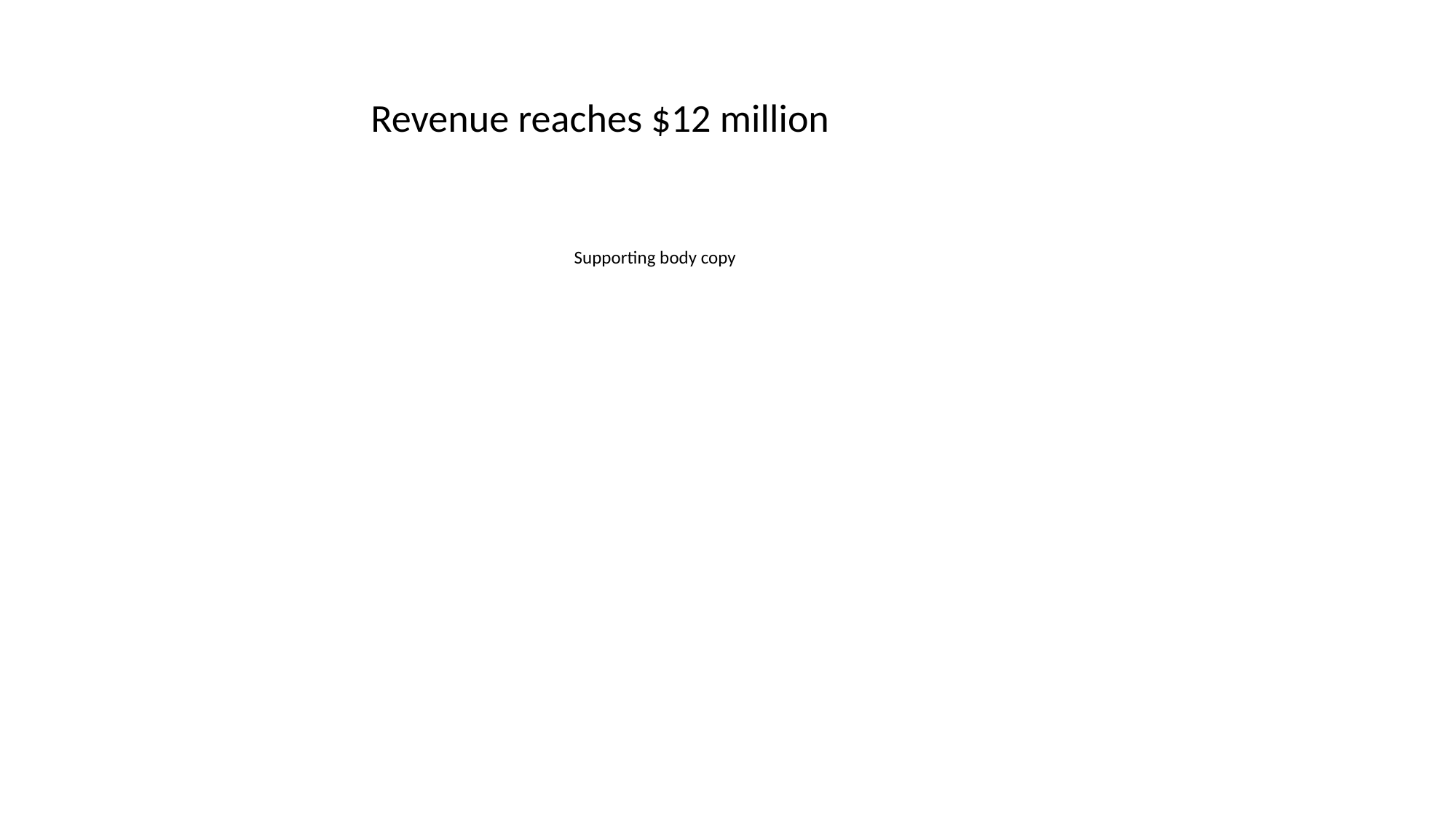

Revenue reaches $12 million
Supporting body copy